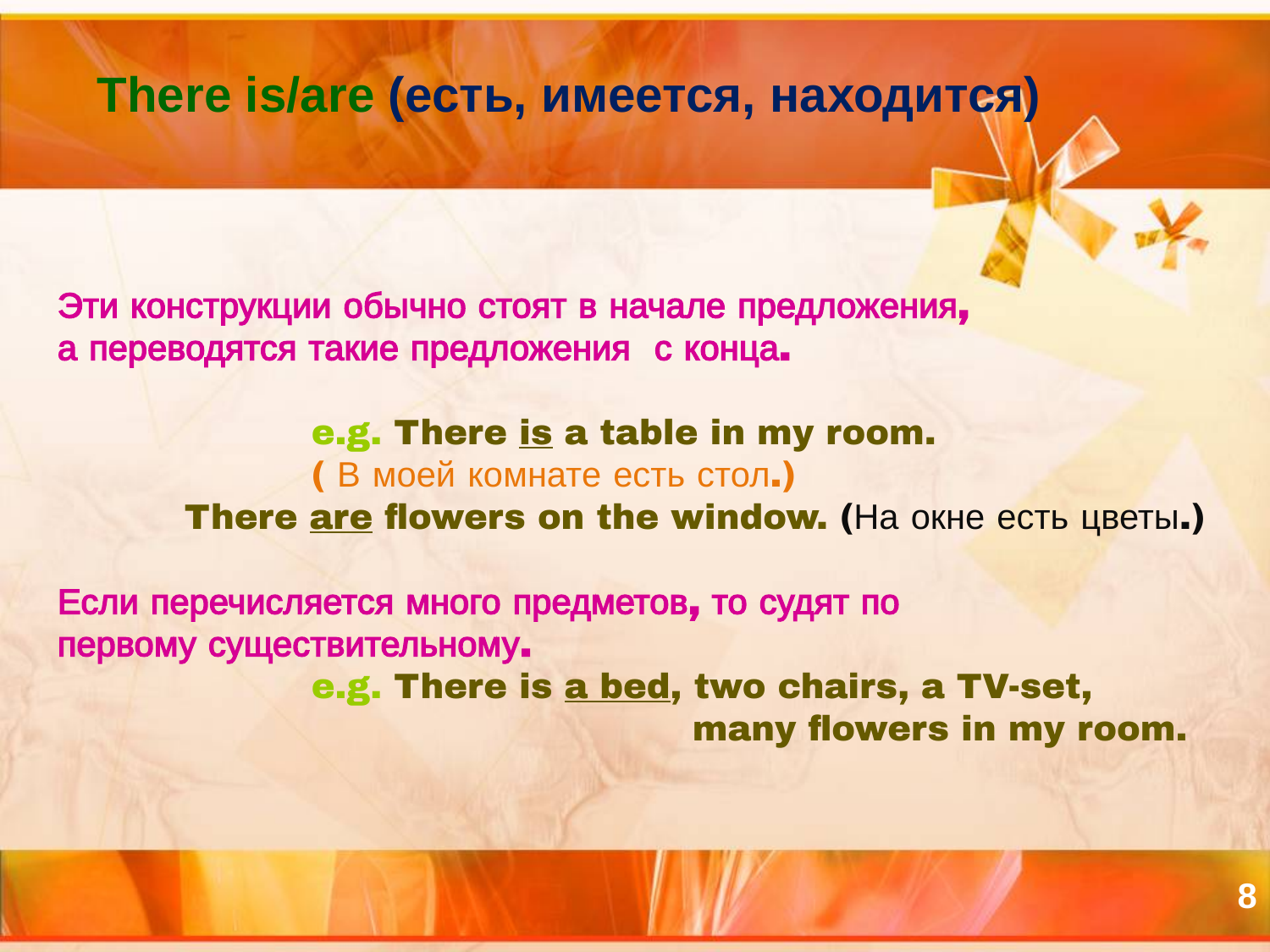

There is/are (есть, имеется, находится)
Эти конструкции обычно стоят в начале предложения,
а переводятся такие предложения  с конца.

 		e.g. There is a table in my room.
		( В моей комнате есть стол.)
        	There are flowers on the window. (На окне есть цветы.)

Если перечисляется много предметов, то судят по
первому существительному.
 		e.g. There is a bed, two chairs, a TV-set,                                       			many flowers in my room.
8